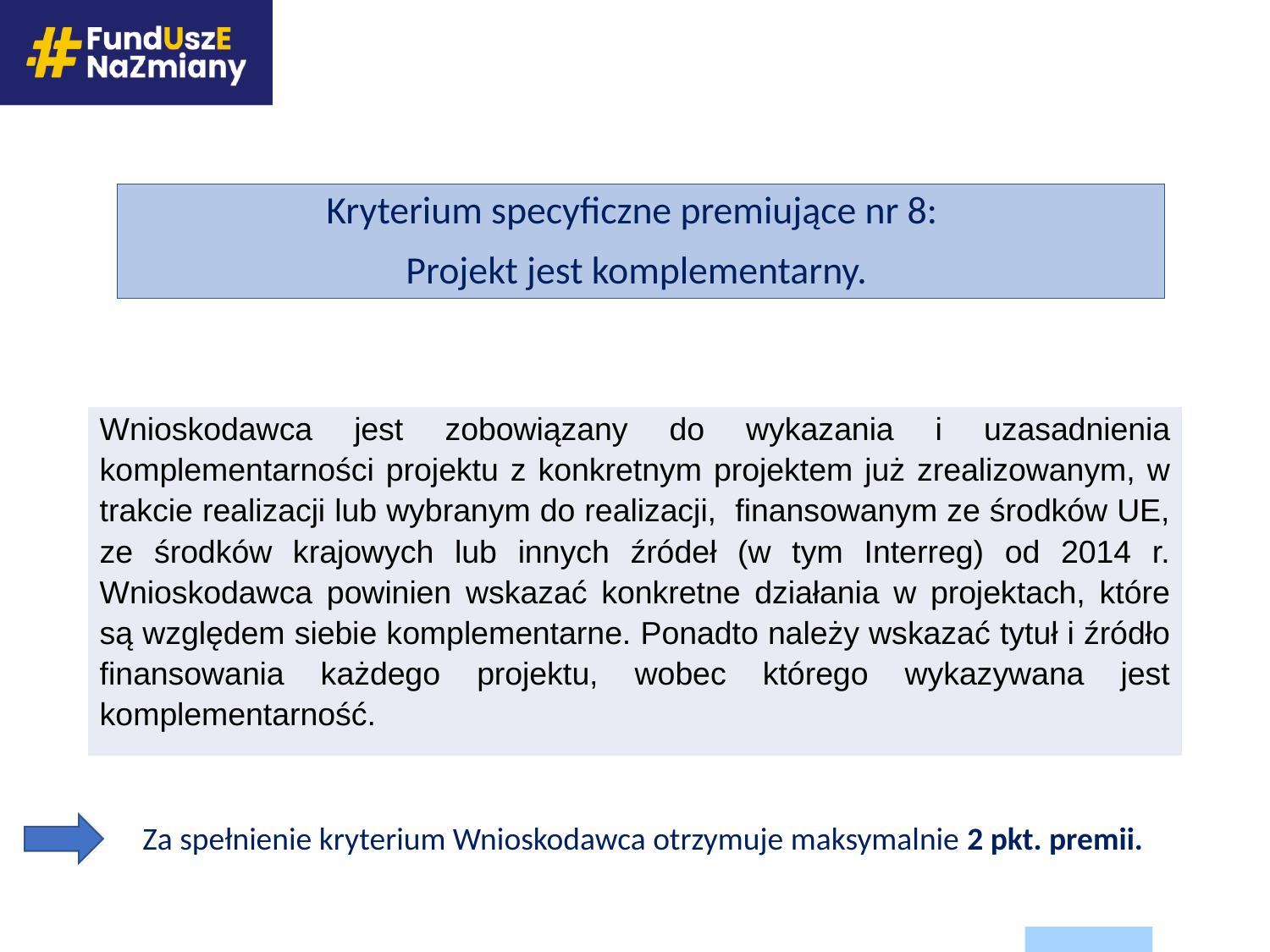

Kryterium specyficzne premiujące nr 8:
Projekt jest komplementarny.
| Wnioskodawca jest zobowiązany do wykazania i uzasadnienia komplementarności projektu z konkretnym projektem już zrealizowanym, w trakcie realizacji lub wybranym do realizacji, finansowanym ze środków UE, ze środków krajowych lub innych źródeł (w tym Interreg) od 2014 r. Wnioskodawca powinien wskazać konkretne działania w projektach, które są względem siebie komplementarne. Ponadto należy wskazać tytuł i źródło finansowania każdego projektu, wobec którego wykazywana jest komplementarność. |
| --- |
Za spełnienie kryterium Wnioskodawca otrzymuje maksymalnie 2 pkt. premii.